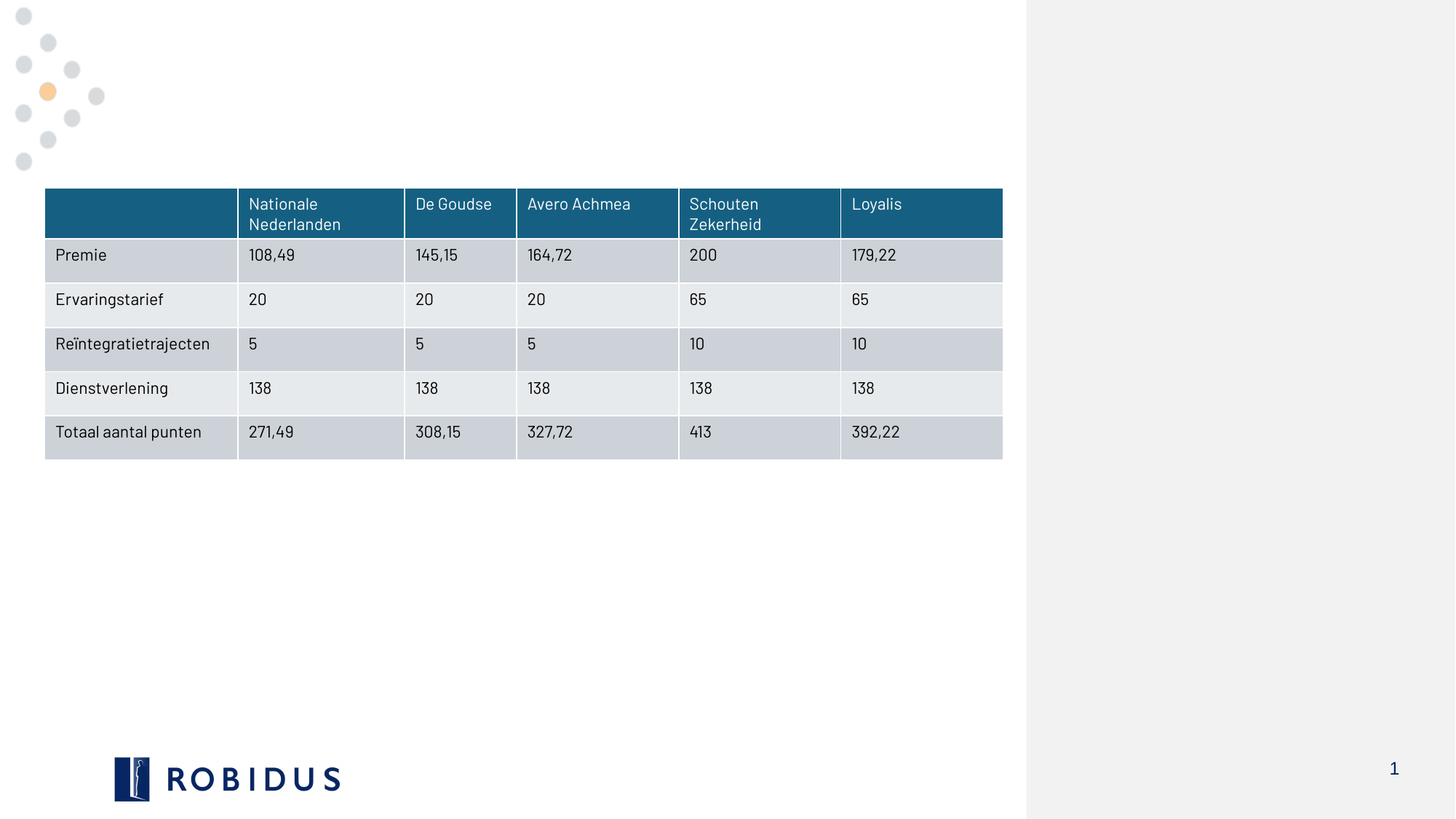

|  | Nationale Nederlanden | De Goudse | Avero Achmea | Schouten Zekerheid | Loyalis |
| --- | --- | --- | --- | --- | --- |
| Premie | 108,49 | 145,15 | 164,72 | 200 | 179,22 |
| Ervaringstarief | 20 | 20 | 20 | 65 | 65 |
| Reïntegratietrajecten | 5 | 5 | 5 | 10 | 10 |
| Dienstverlening | 138 | 138 | 138 | 138 | 138 |
| Totaal aantal punten | 271,49 | 308,15 | 327,72 | 413 | 392,22 |
1